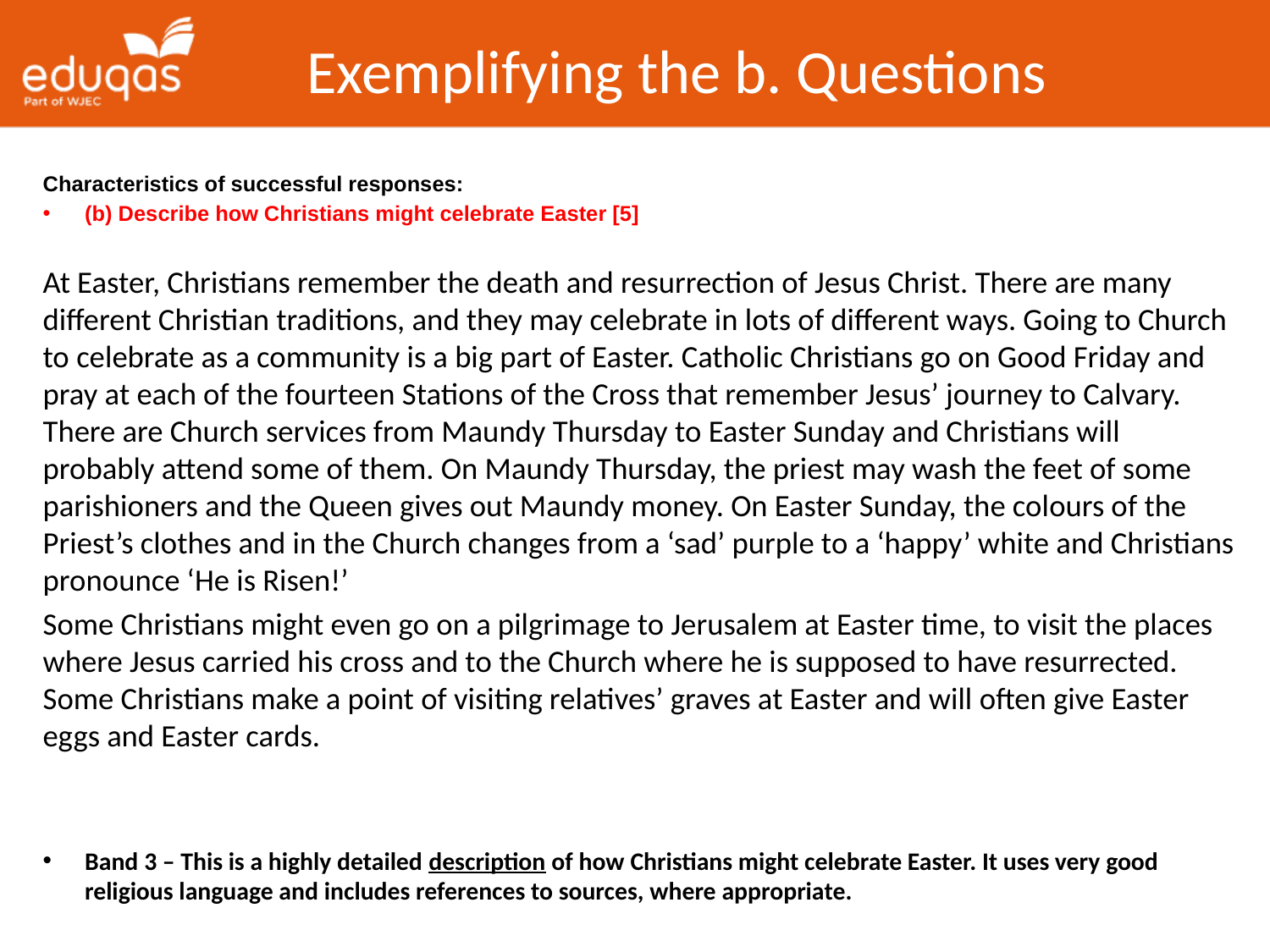

# Exemplifying the b. Questions
Characteristics of successful responses:
(b) Describe how Christians might celebrate Easter [5]

At Easter, Christians remember the death and resurrection of Jesus Christ. There are many different Christian traditions, and they may celebrate in lots of different ways. Going to Church to celebrate as a community is a big part of Easter. Catholic Christians go on Good Friday and pray at each of the fourteen Stations of the Cross that remember Jesus’ journey to Calvary. There are Church services from Maundy Thursday to Easter Sunday and Christians will probably attend some of them. On Maundy Thursday, the priest may wash the feet of some parishioners and the Queen gives out Maundy money. On Easter Sunday, the colours of the Priest’s clothes and in the Church changes from a ‘sad’ purple to a ‘happy’ white and Christians pronounce ‘He is Risen!’
Some Christians might even go on a pilgrimage to Jerusalem at Easter time, to visit the places where Jesus carried his cross and to the Church where he is supposed to have resurrected. Some Christians make a point of visiting relatives’ graves at Easter and will often give Easter eggs and Easter cards.

Band 3 – This is a highly detailed description of how Christians might celebrate Easter. It uses very good religious language and includes references to sources, where appropriate.